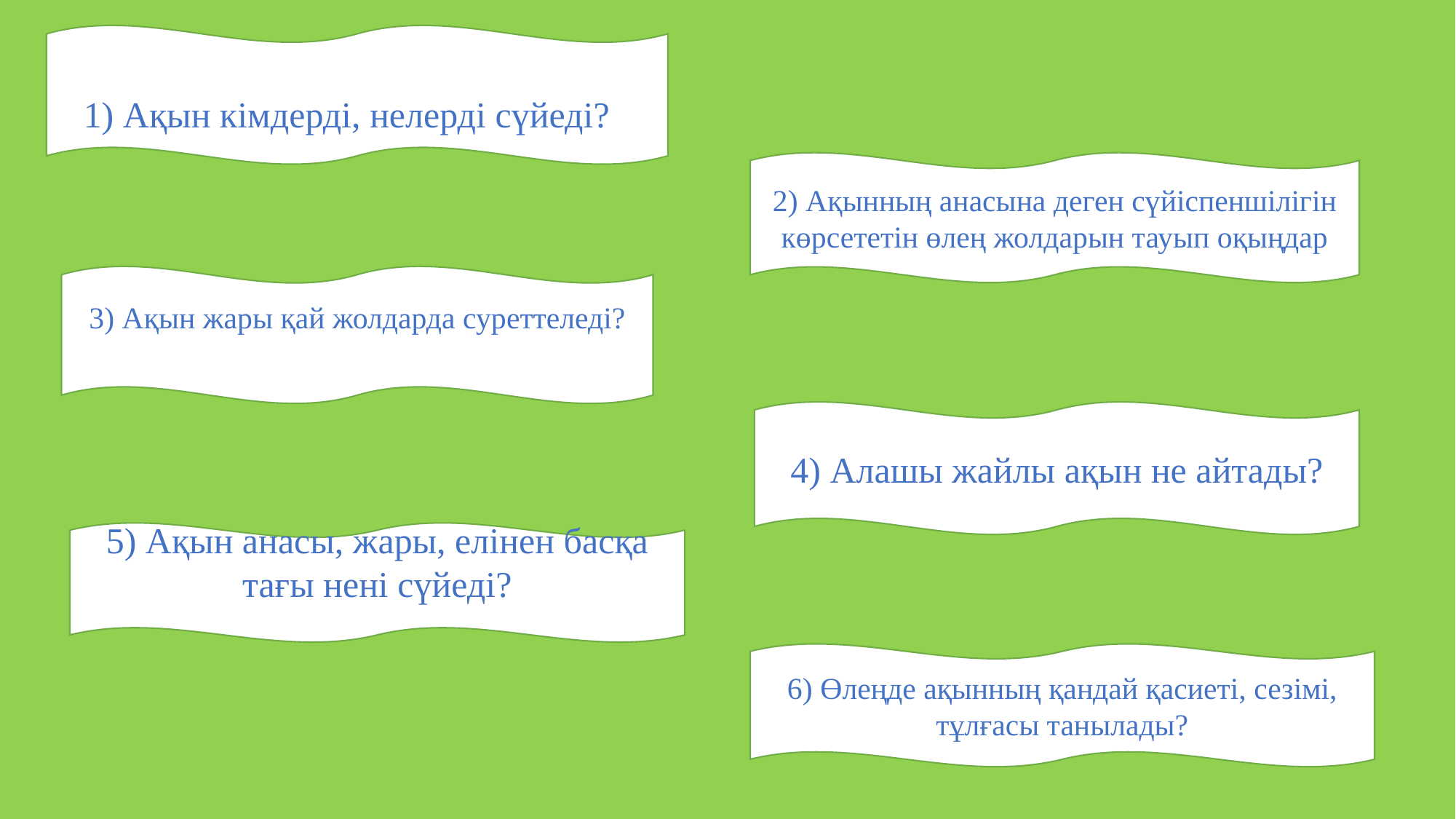

1) Ақын кімдерді, нелерді сүйеді?
2) Ақынның анасына деген сүйіспеншілігін көрсететін өлең жолдарын тауып оқыңдар
3) Ақын жары қай жолдарда суреттеледі?
4) Алашы жайлы ақын не айтады?
5) Ақын анасы, жары, елінен басқа тағы нені сүйеді?
6) Өлеңде ақынның қандай қасиеті, сезімі, тұлғасы танылады?